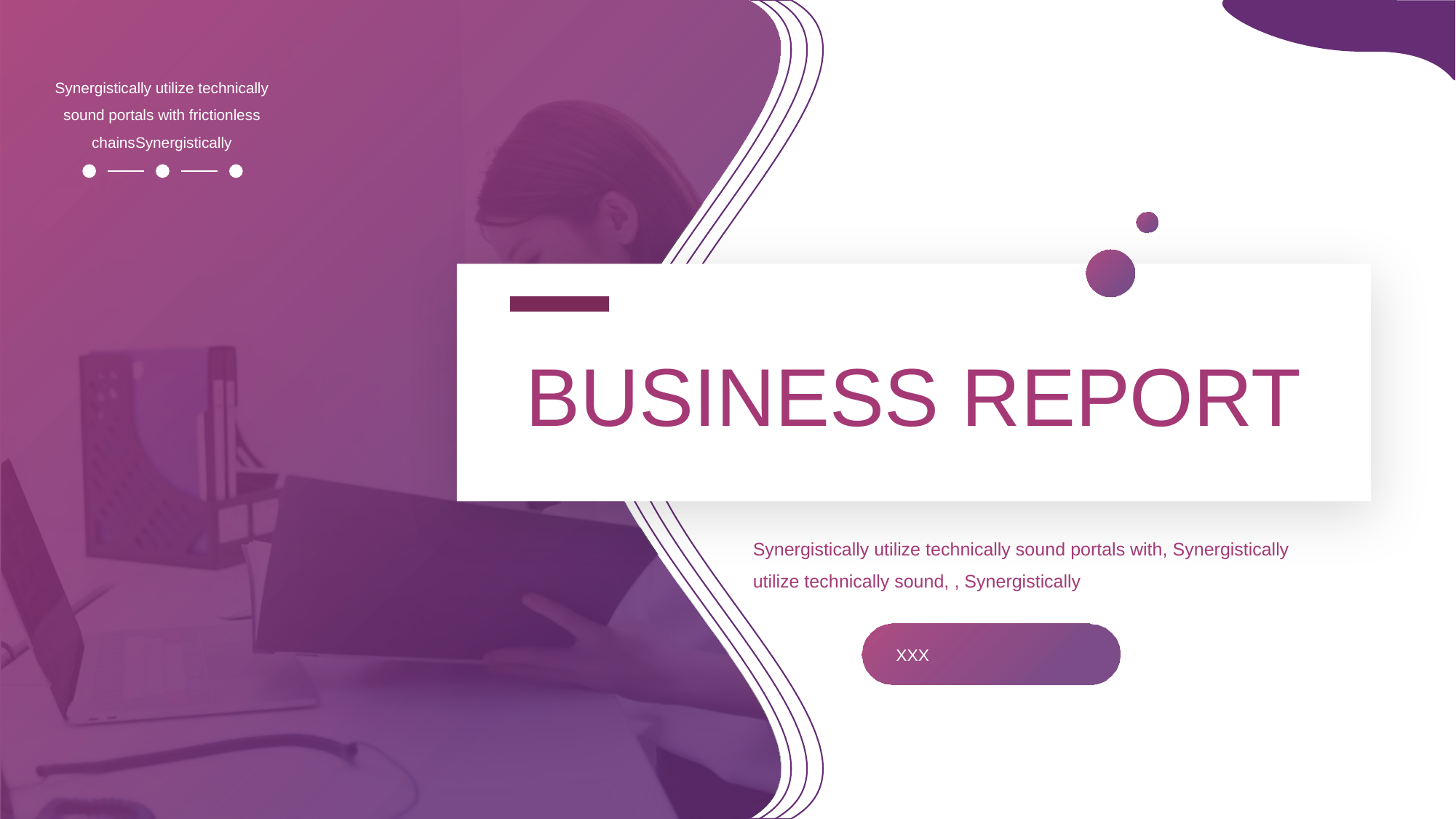

Synergistically utilize technically sound portals with frictionless chainsSynergistically

BUSINESS REPORT
Synergistically utilize technically sound portals with, Synergistically utilize technically sound, , Synergistically

XXX